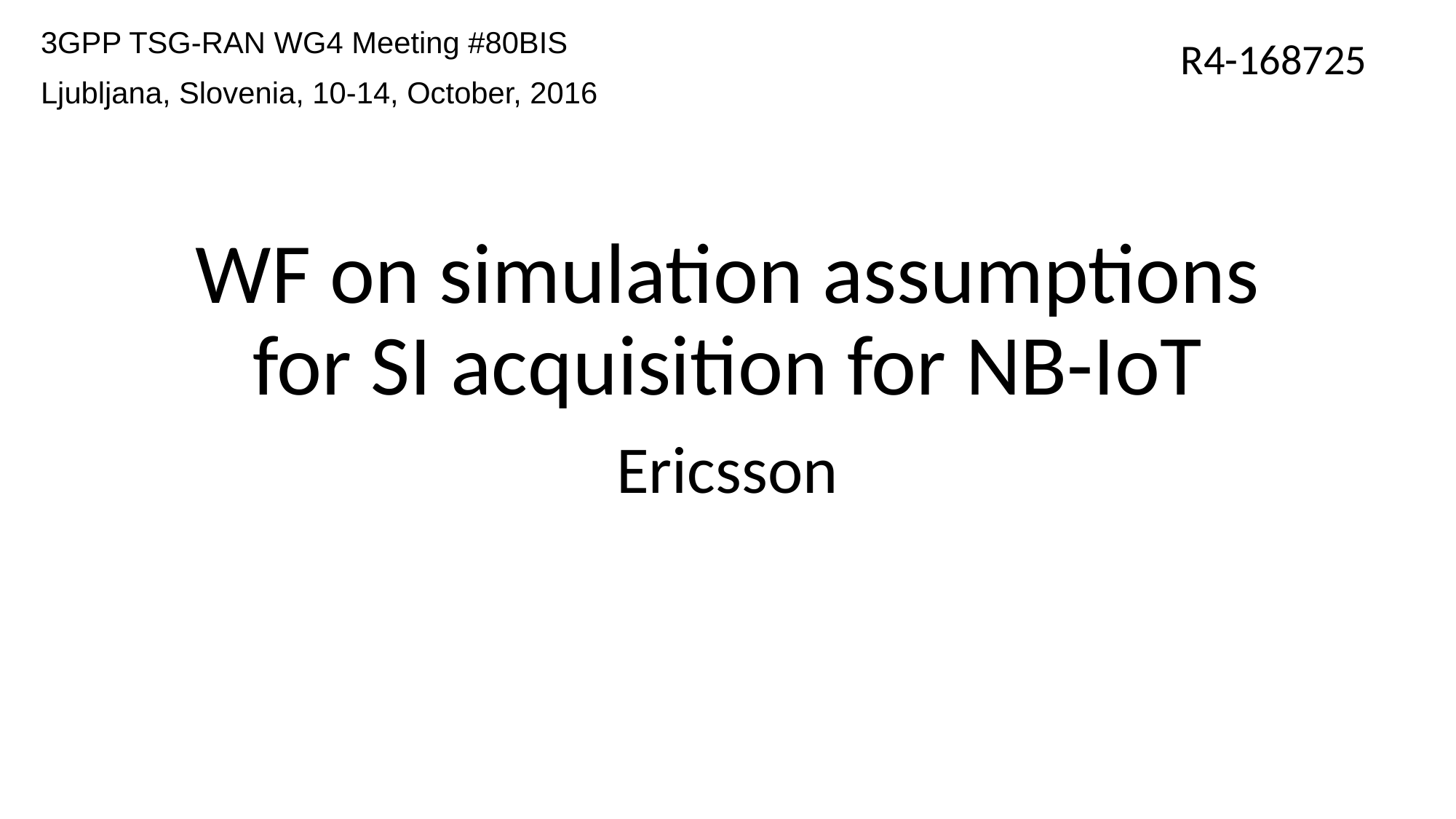

3GPP TSG-RAN WG4 Meeting #80BIS
Ljubljana, Slovenia, 10-14, October, 2016
R4-168725
# WF on simulation assumptions for SI acquisition for NB-IoT
Ericsson